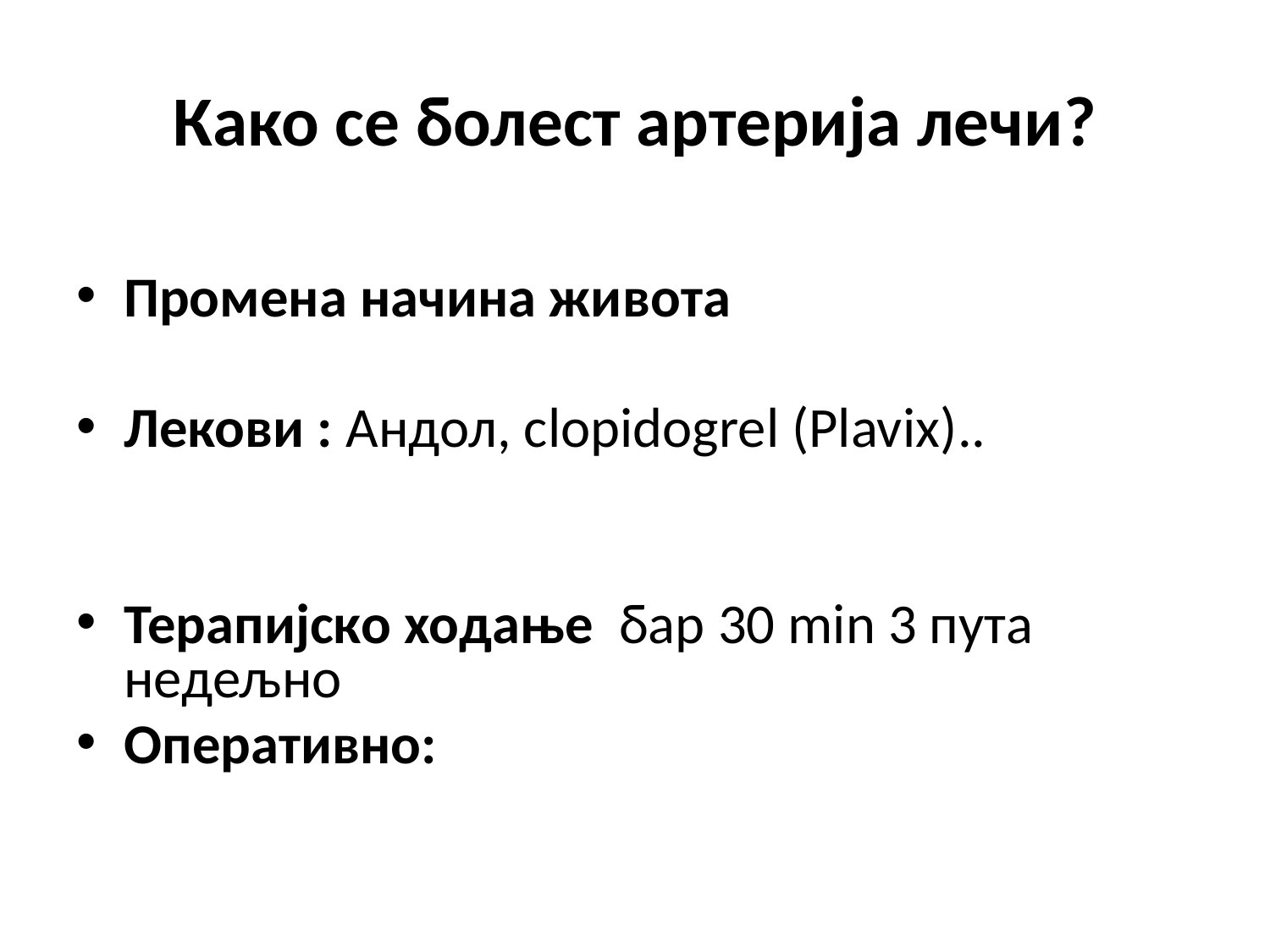

# Како се болест артерија лечи?

Промена начина живота

Лекови : Андол, clopidogrel (Plavix)..

Терапијско ходање  бар 30 min 3 пута недељно
Оперативно: